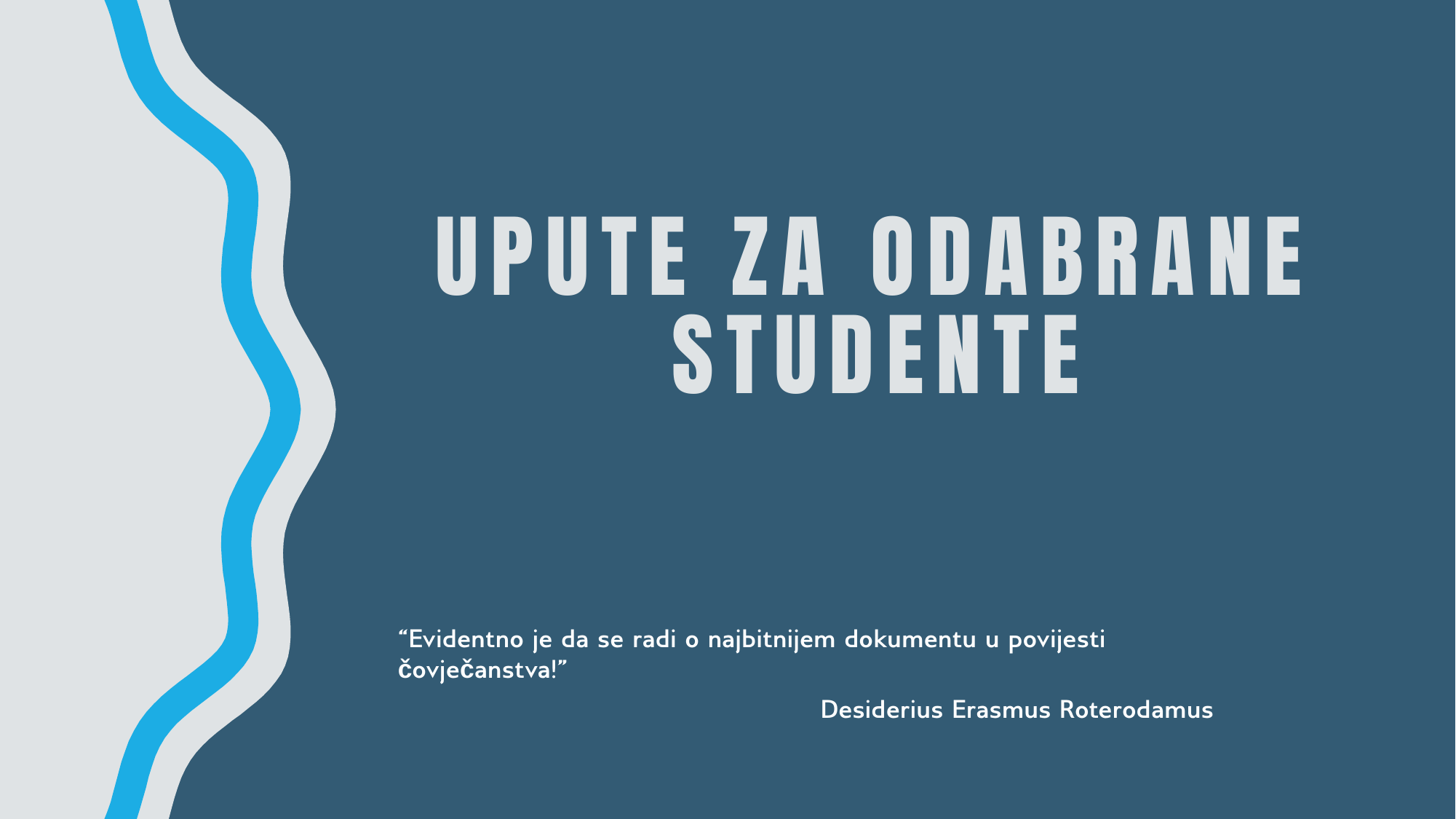

# Upute za odabrane studente
“Evidentno je da se radi o najbitnijem dokumentu u povijesti čovječanstva!”
Desiderius Erasmus Roterodamus